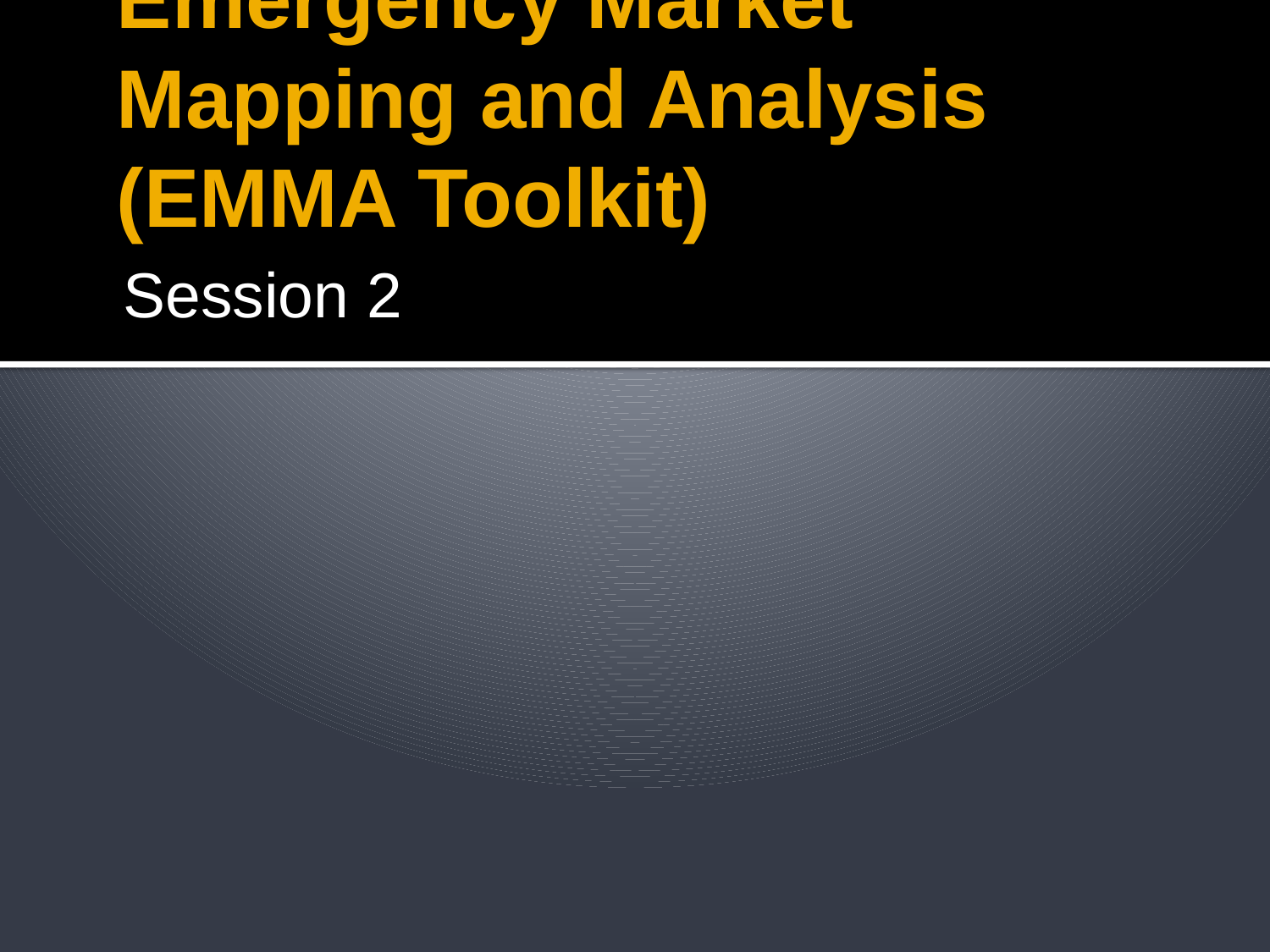

# Emergency Market Mapping and Analysis (EMMA Toolkit)
Session 2